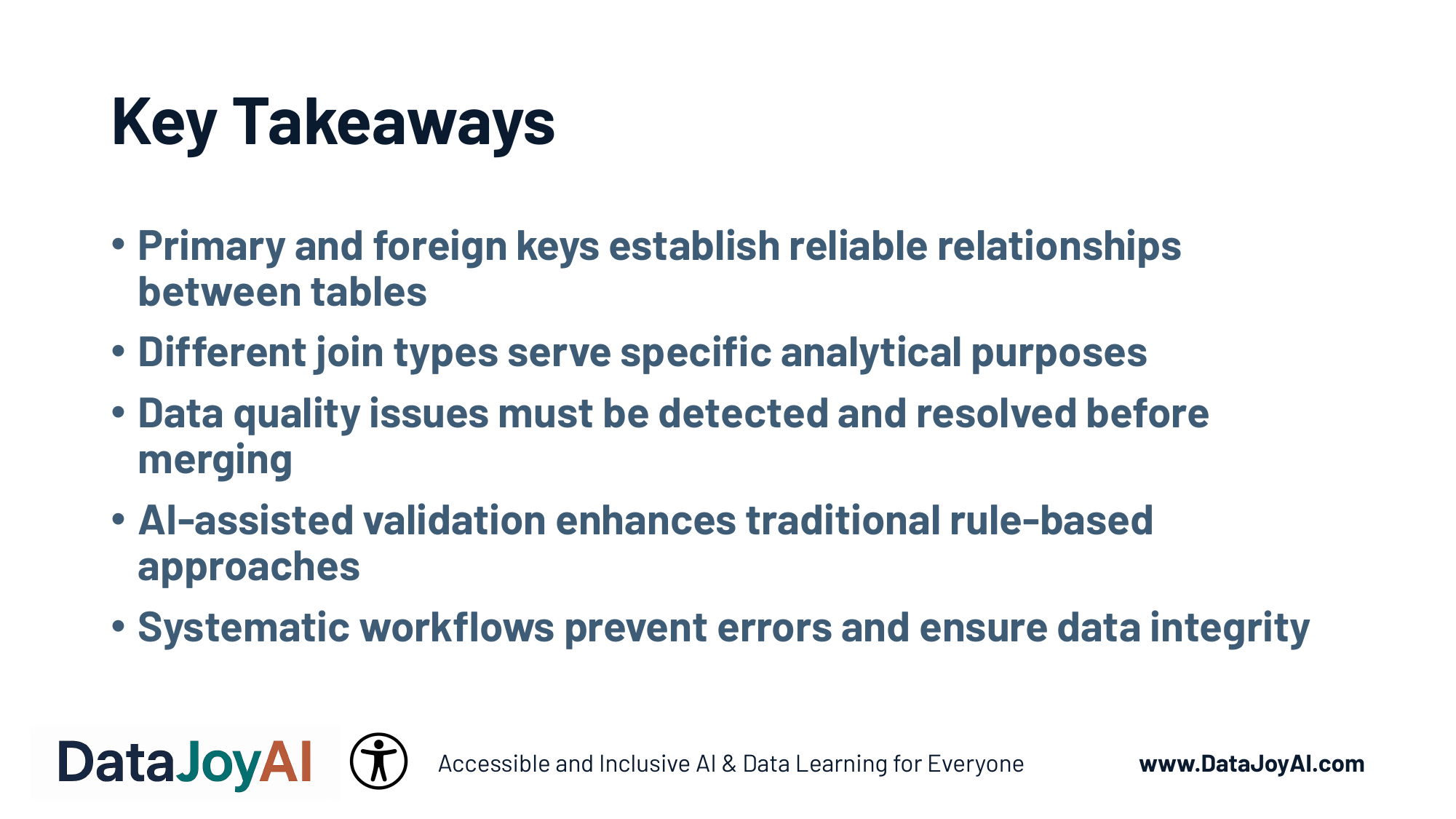

# Key Takeaways
Primary and foreign keys establish reliable relationships between tables
Different join types serve specific analytical purposes
Data quality issues must be detected and resolved before merging
AI-assisted validation enhances traditional rule-based approaches
Systematic workflows prevent errors and ensure data integrity